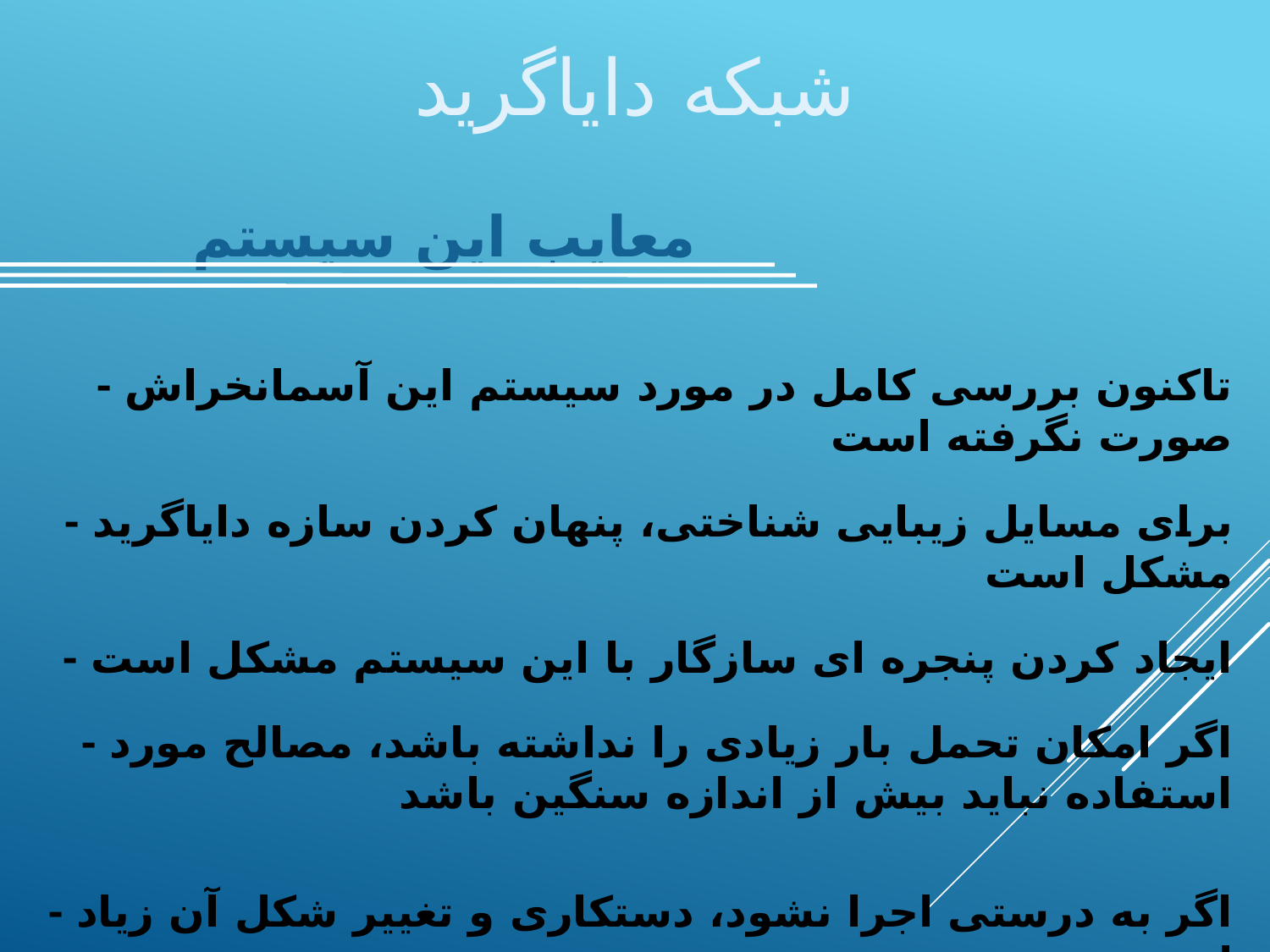

شبکه دایاگرید
معایب این سیستم
- تاکنون بررسی کامل در مورد سیستم این آسمانخراش صورت نگرفته است

- برای مسایل زیبایی شناختی، پنهان کردن سازه دایاگرید مشکل است

- ایجاد کردن پنجره ای سازگار با این سیستم مشکل است

- اگر امکان تحمل بار زیادی را نداشته باشد، مصالح مورد استفاده نباید بیش از اندازه سنگین باشد

- اگر به درستی اجرا نشود، دستکاری و تغییر شکل آن زیاد است